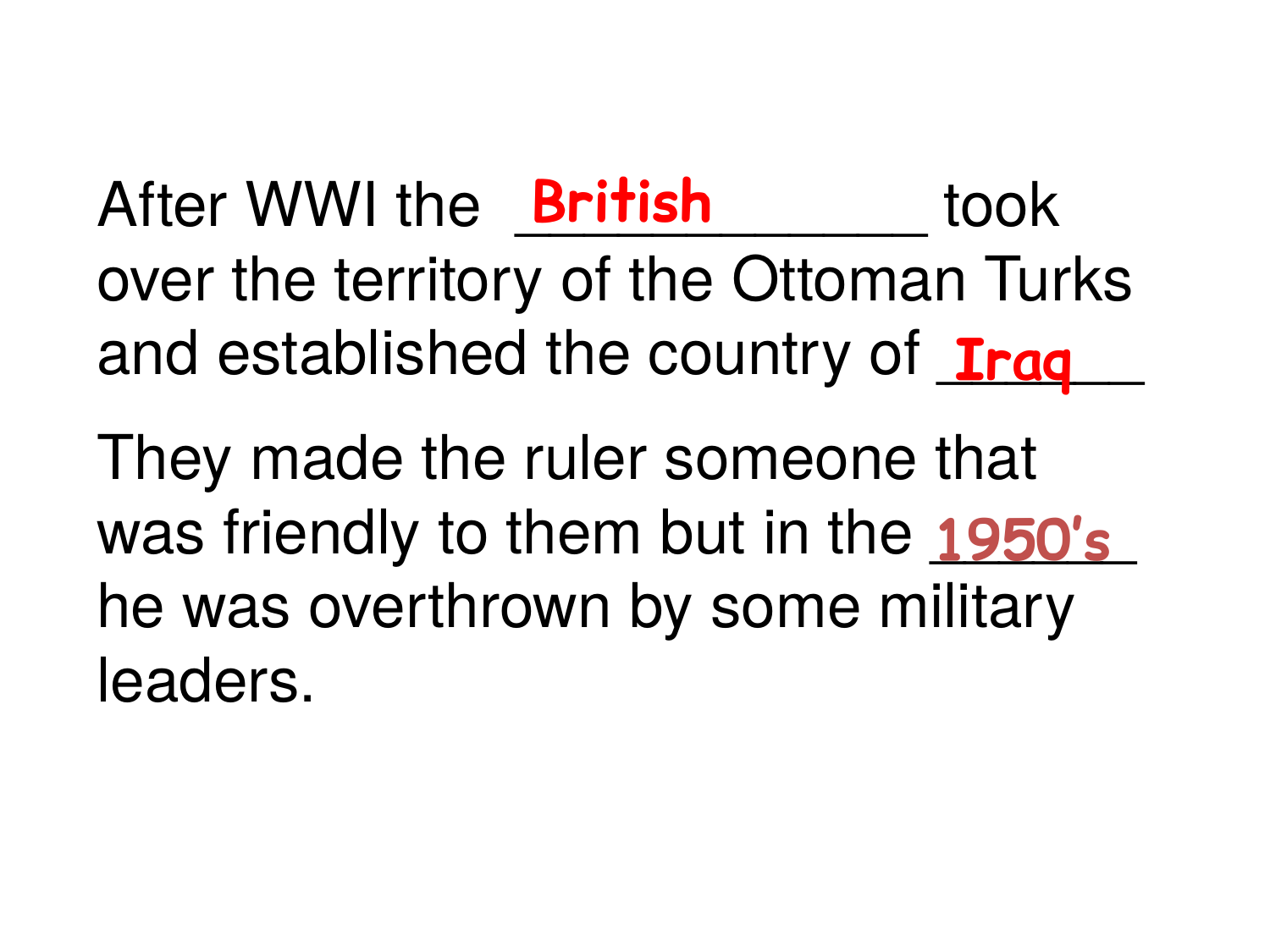

After WWI the  ____________ took over the territory of the Ottoman Turks and established the country of ______
They made the ruler someone that was friendly to them but in the ______ he was overthrown by some military leaders.
British
Iraq
1950’s